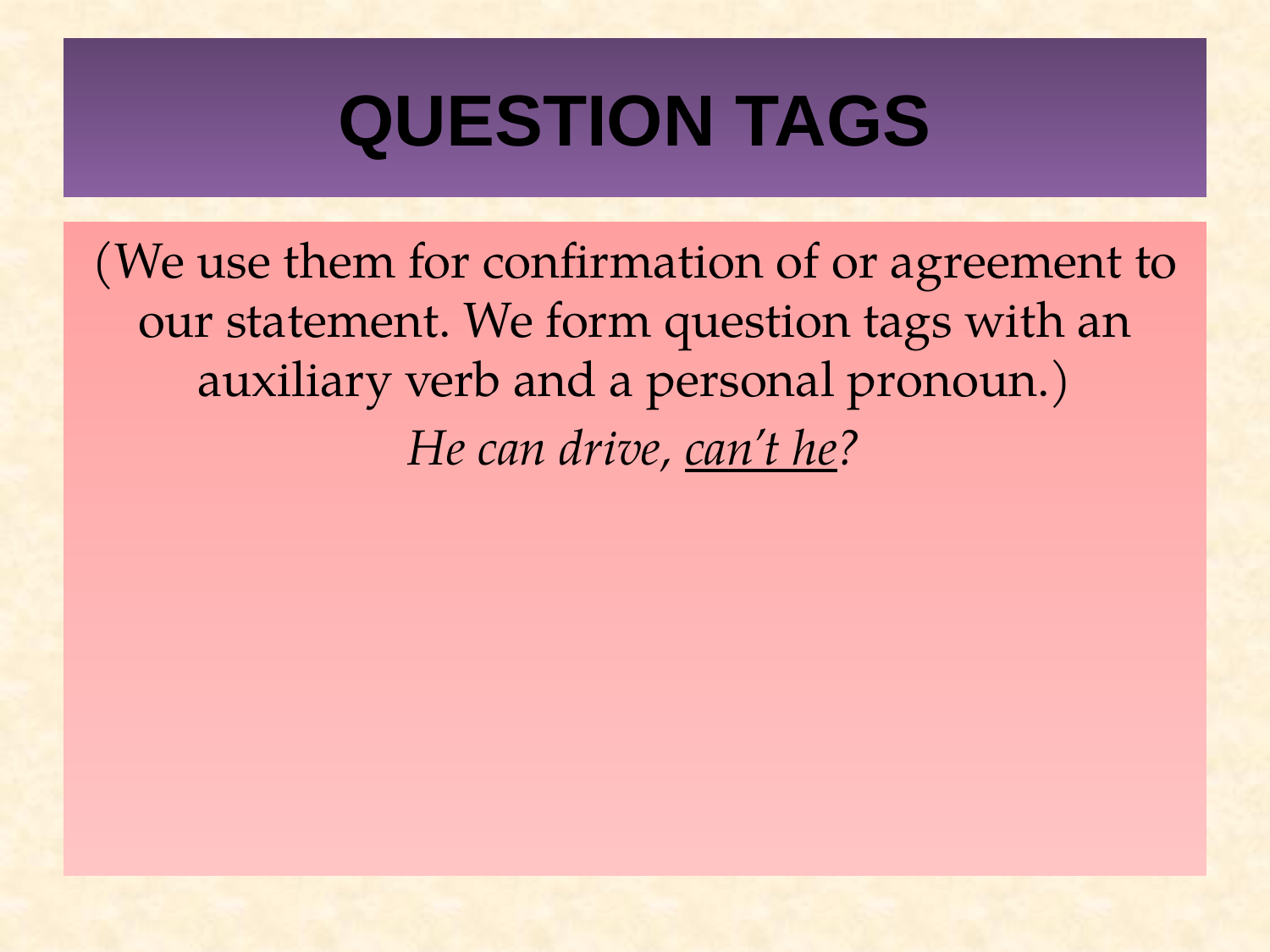

# QUESTION TAGS
(We use them for confirmation of or agreement to our statement. We form question tags with an auxiliary verb and a personal pronoun.)
He can drive, can’t he?